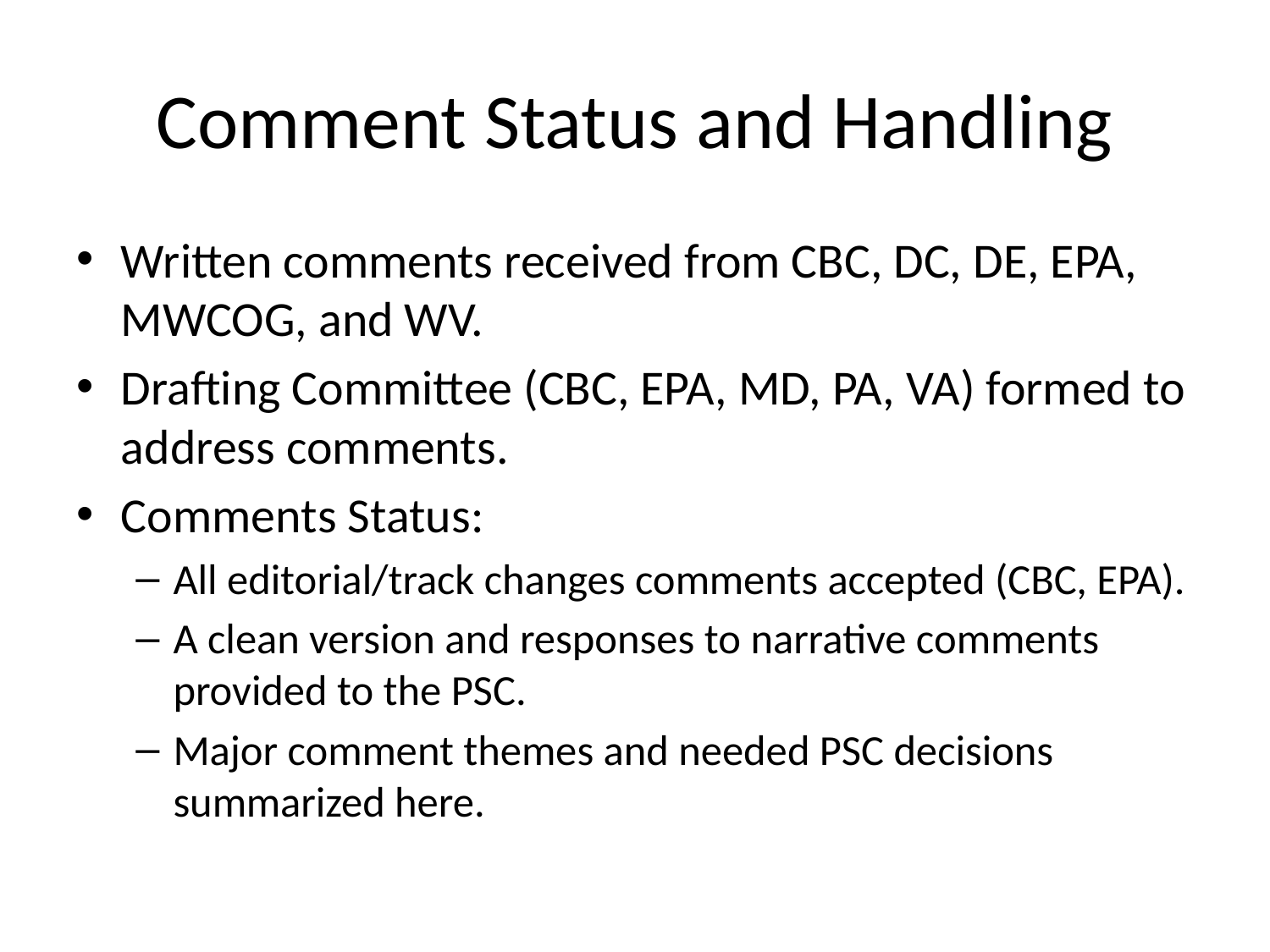

# Comment Status and Handling
Written comments received from CBC, DC, DE, EPA, MWCOG, and WV.
Drafting Committee (CBC, EPA, MD, PA, VA) formed to address comments.
Comments Status:
All editorial/track changes comments accepted (CBC, EPA).
A clean version and responses to narrative comments provided to the PSC.
Major comment themes and needed PSC decisions summarized here.